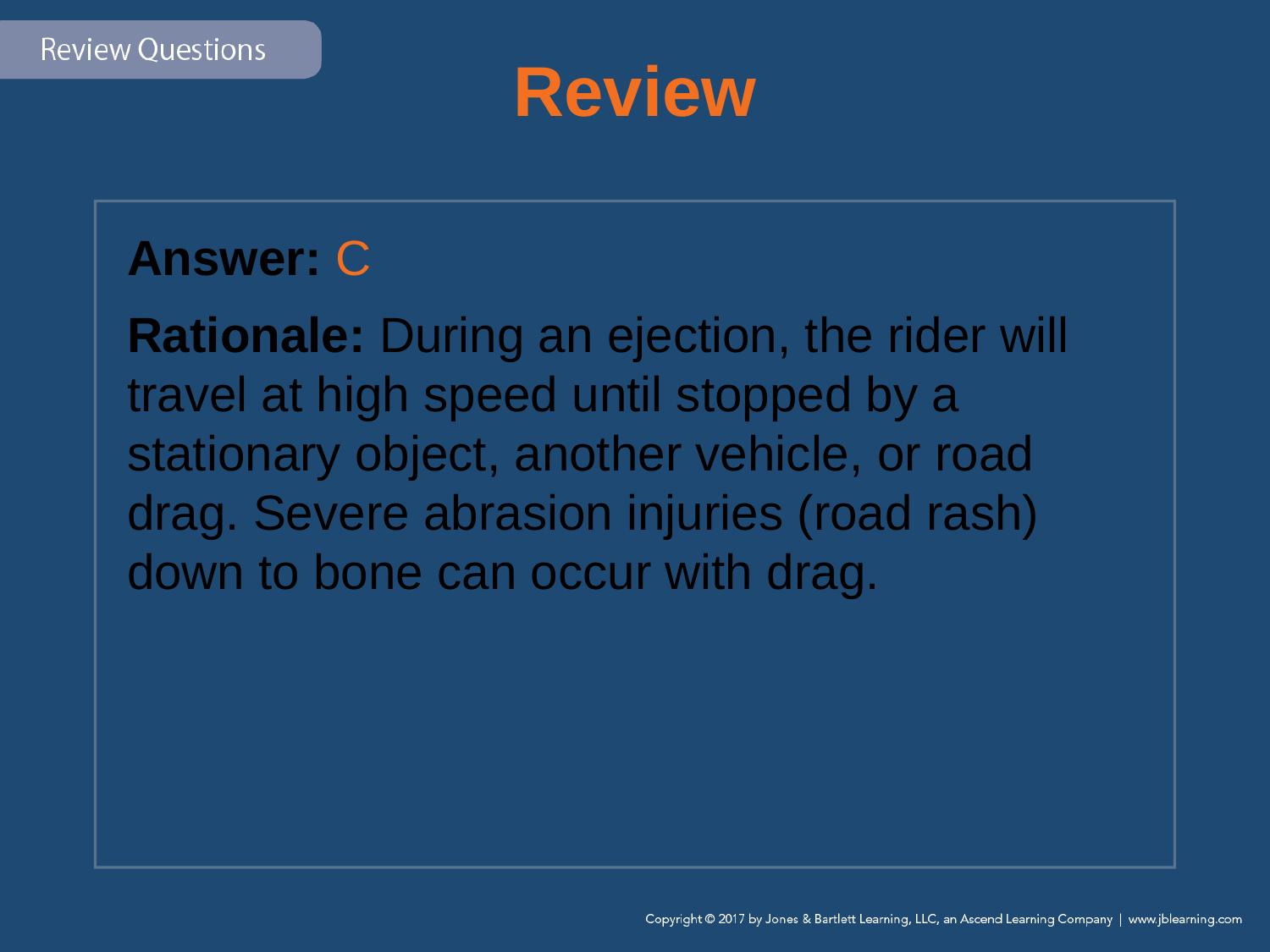

# Review
Answer: C
Rationale: During an ejection, the rider will travel at high speed until stopped by a stationary object, another vehicle, or road drag. Severe abrasion injuries (road rash) down to bone can occur with drag.